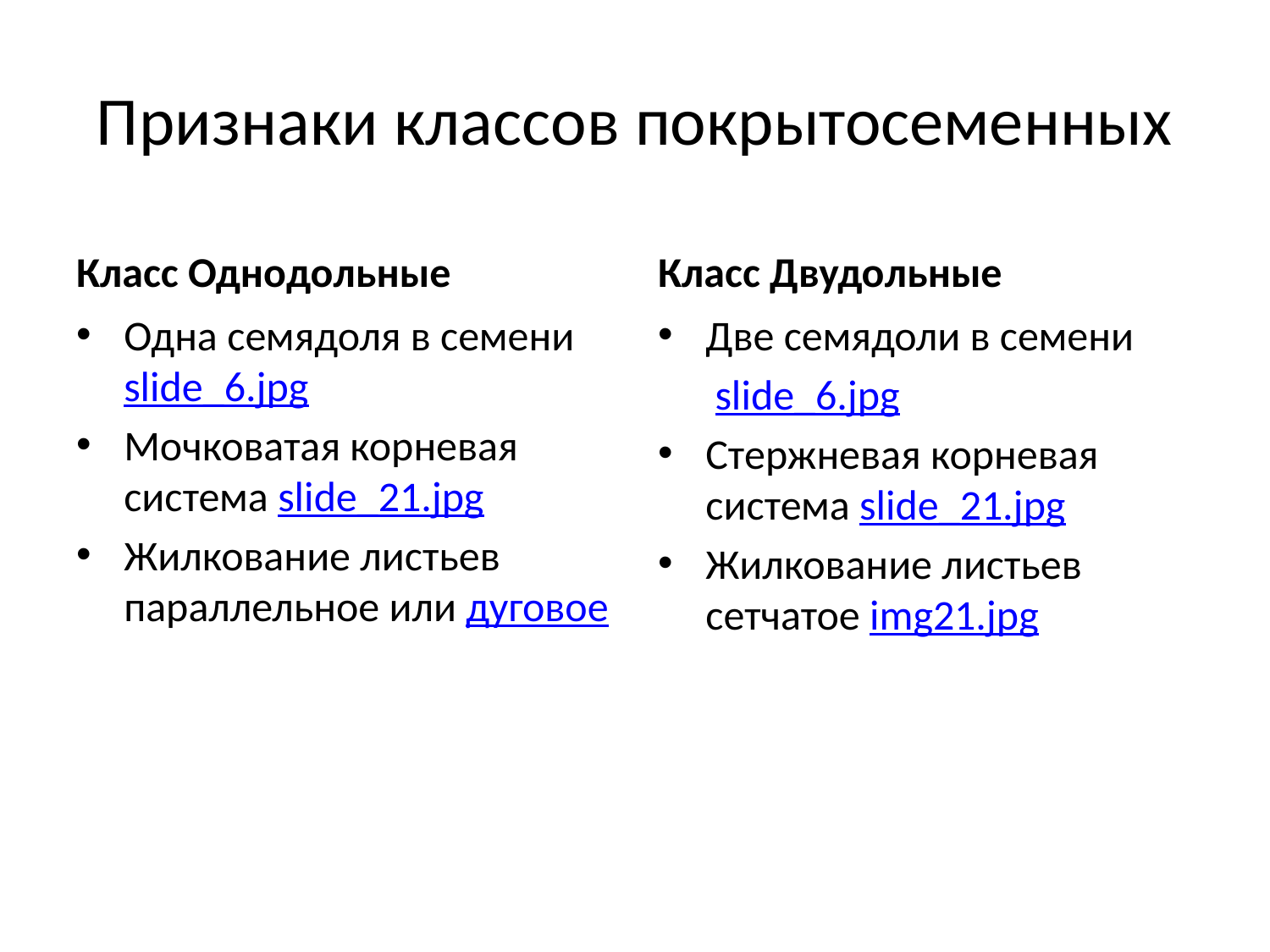

# Признаки классов покрытосеменных
Класс Однодольные
Класс Двудольные
Одна семядоля в семени slide_6.jpg
Мочковатая корневая система slide_21.jpg
Жилкование листьев параллельное или дуговое
Две семядоли в семени
      slide_6.jpg
Стержневая корневая система slide_21.jpg
Жилкование листьев сетчатое img21.jpg